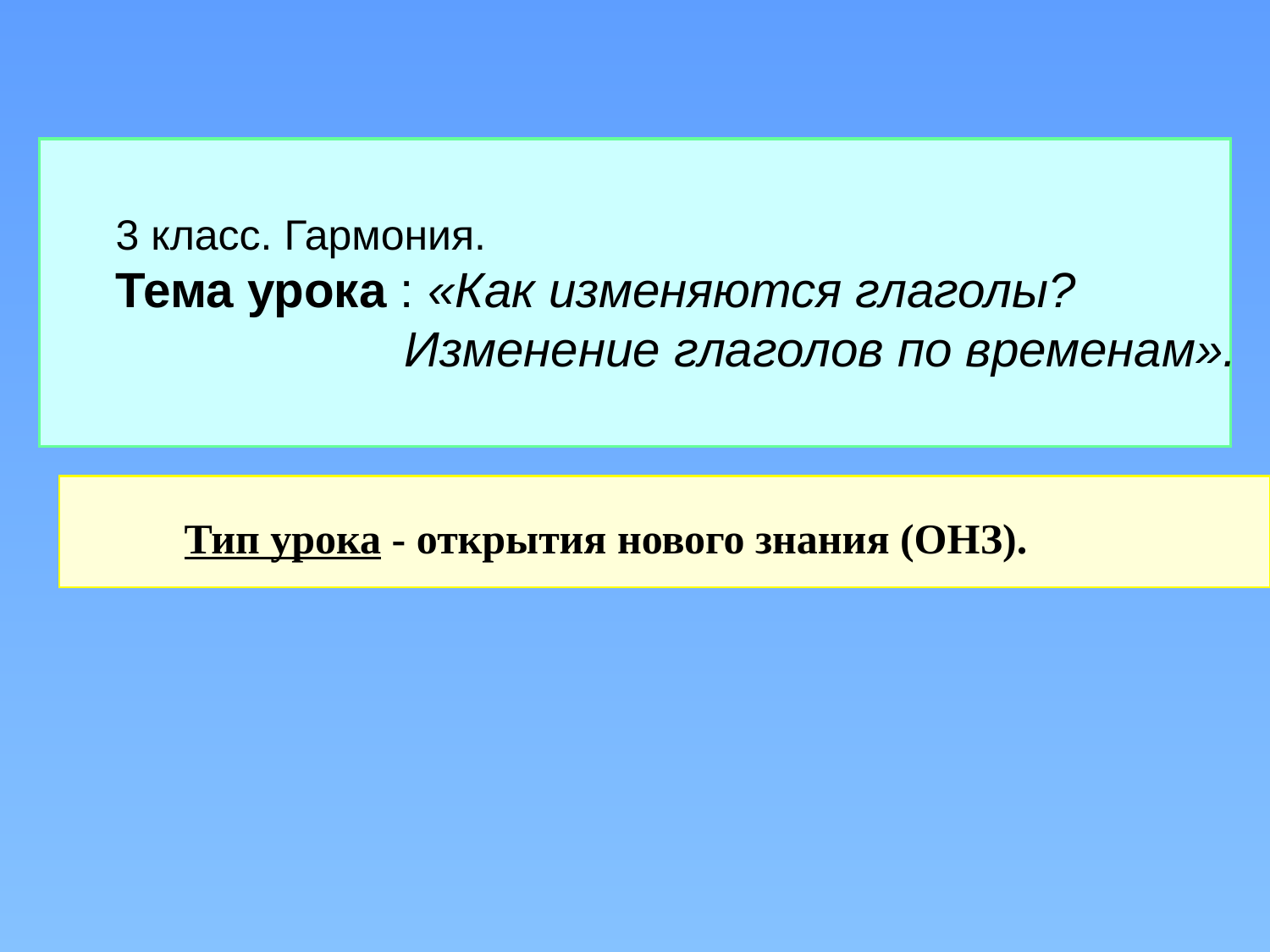

3 класс. Гармония.
Тема урока : «Как изменяются глаголы?
                     Изменение глаголов по временам».

Тип урока - открытия нового знания (ОНЗ).